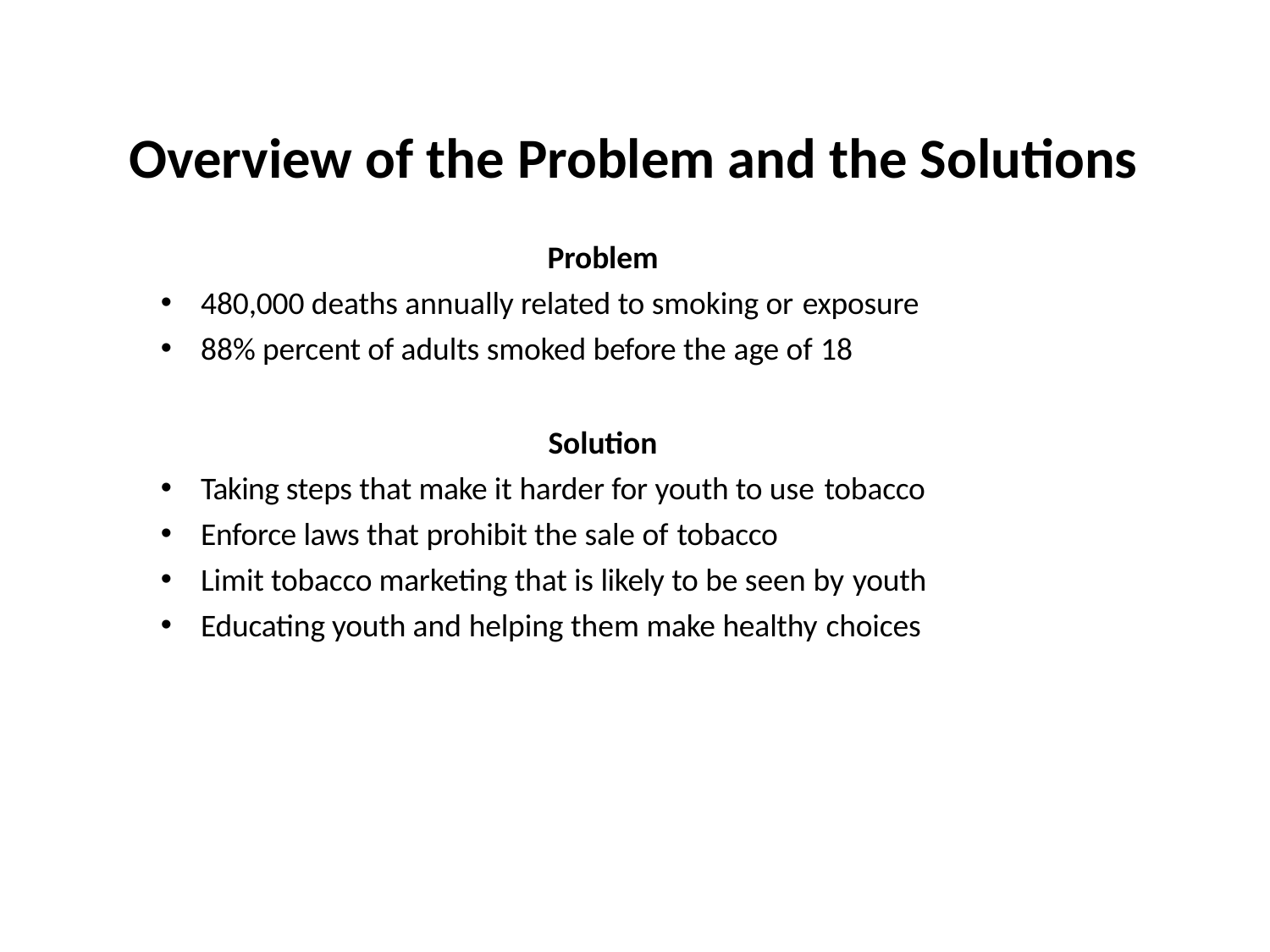

# Overview of the Problem and the Solutions
Problem
480,000 deaths annually related to smoking or exposure
88% percent of adults smoked before the age of 18

Solution
Taking steps that make it harder for youth to use tobacco
Enforce laws that prohibit the sale of tobacco
Limit tobacco marketing that is likely to be seen by youth
Educating youth and helping them make healthy choices
6